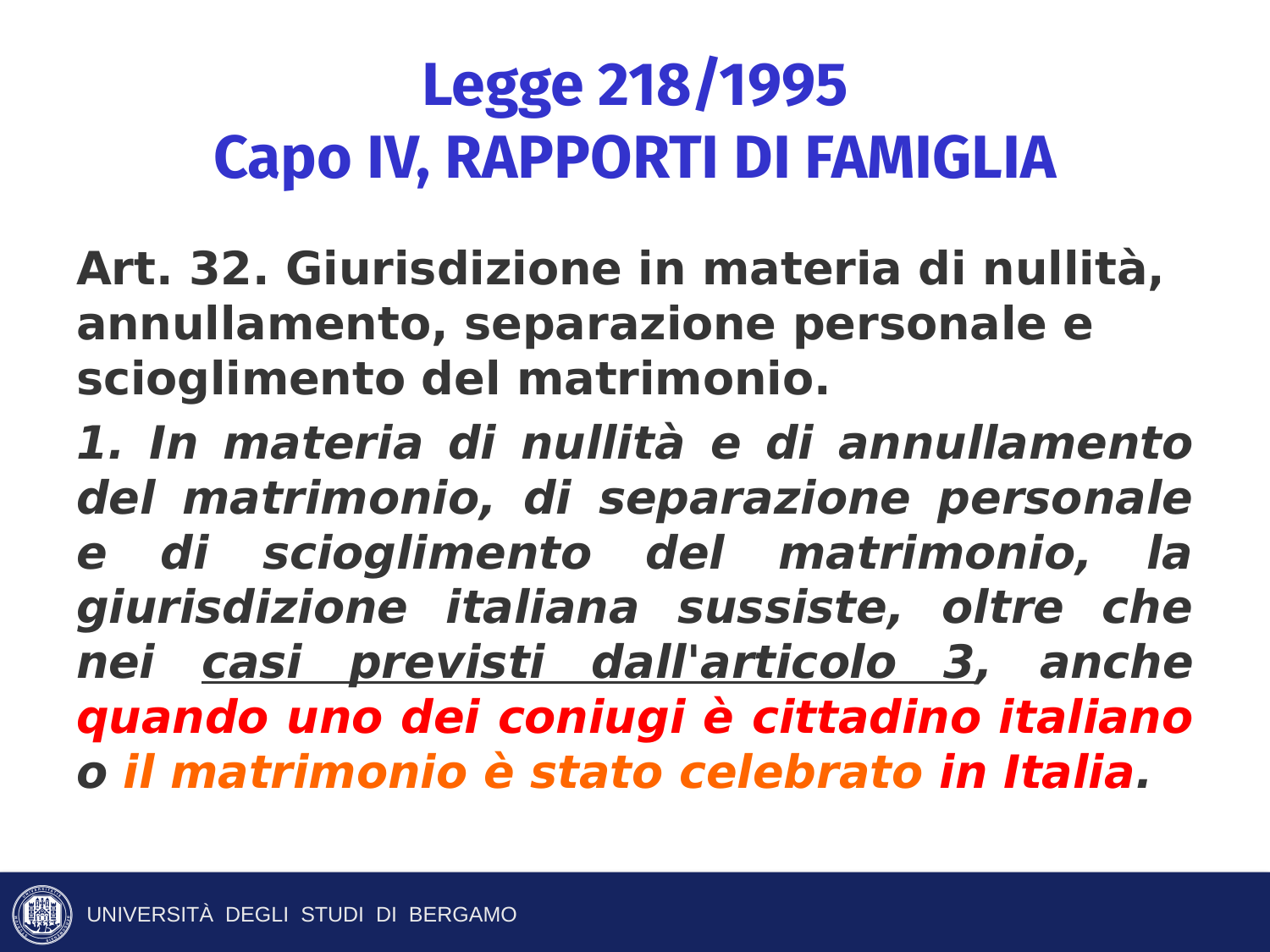

# Legge 218/1995 Capo IV, RAPPORTI DI FAMIGLIA
Art. 32. Giurisdizione in materia di nullità, annullamento, separazione personale e scioglimento del matrimonio.
1. In materia di nullità e di annullamento del matrimonio, di separazione personale e di scioglimento del matrimonio, la giurisdizione italiana sussiste, oltre che nei casi previsti dall'articolo 3, anche quando uno dei coniugi è cittadino italiano o il matrimonio è stato celebrato in Italia.